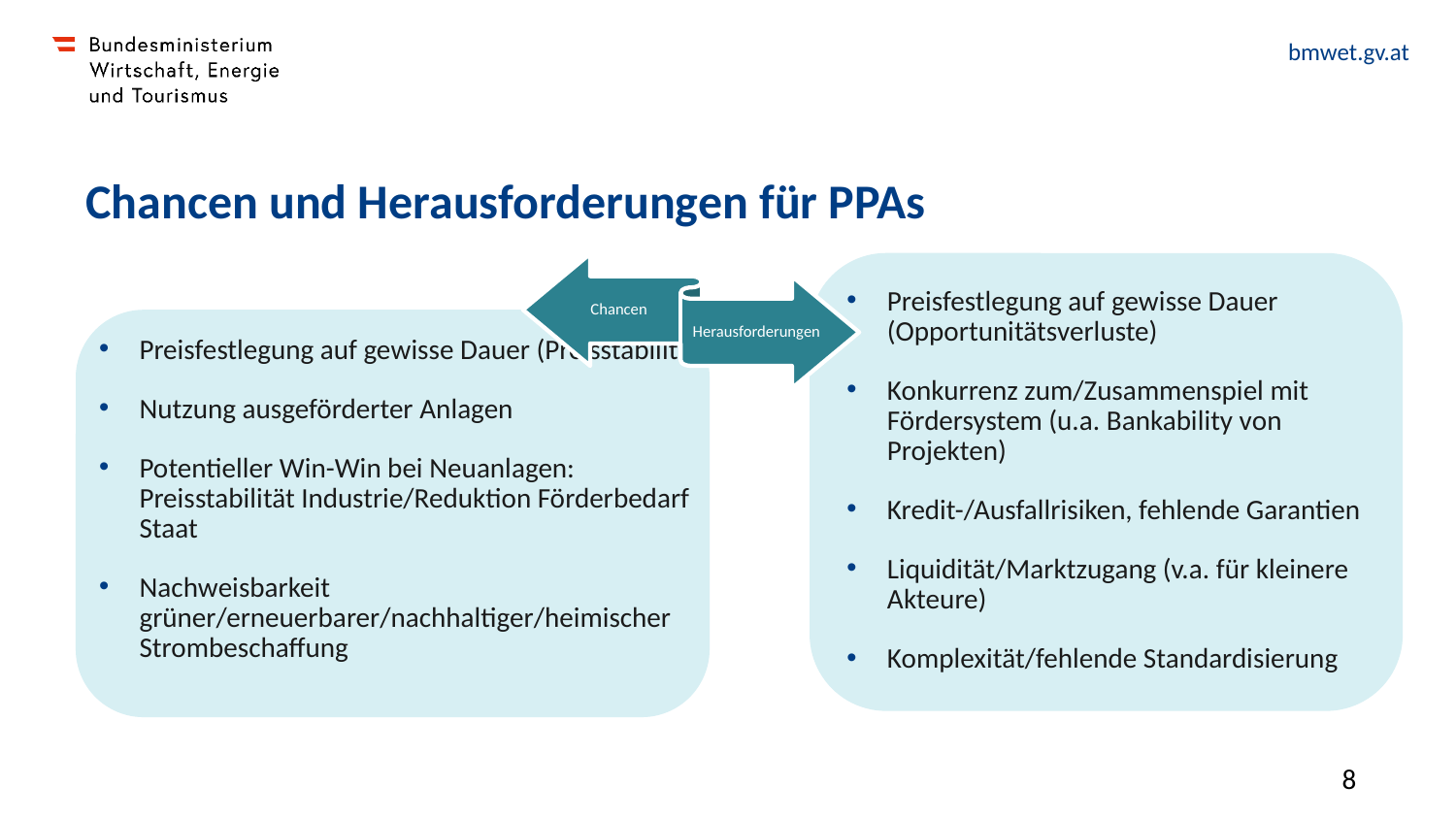

# Chancen und Herausforderungen für PPAs
Chancen
Herausforderungen

Preisfestlegung auf gewisse Dauer (Opportunitätsverluste)
Konkurrenz zum/Zusammenspiel mit Fördersystem (u.a. Bankability von Projekten)
Kredit-/Ausfallrisiken, fehlende Garantien
Liquidität/Marktzugang (v.a. für kleinere Akteure)
Komplexität/fehlende Standardisierung

Preisfestlegung auf gewisse Dauer (Preisstabilität)
Nutzung ausgeförderter Anlagen
Potentieller Win-Win bei Neuanlagen: Preisstabilität Industrie/Reduktion Förderbedarf Staat
Nachweisbarkeit grüner/erneuerbarer/nachhaltiger/heimischer Strombeschaffung
8